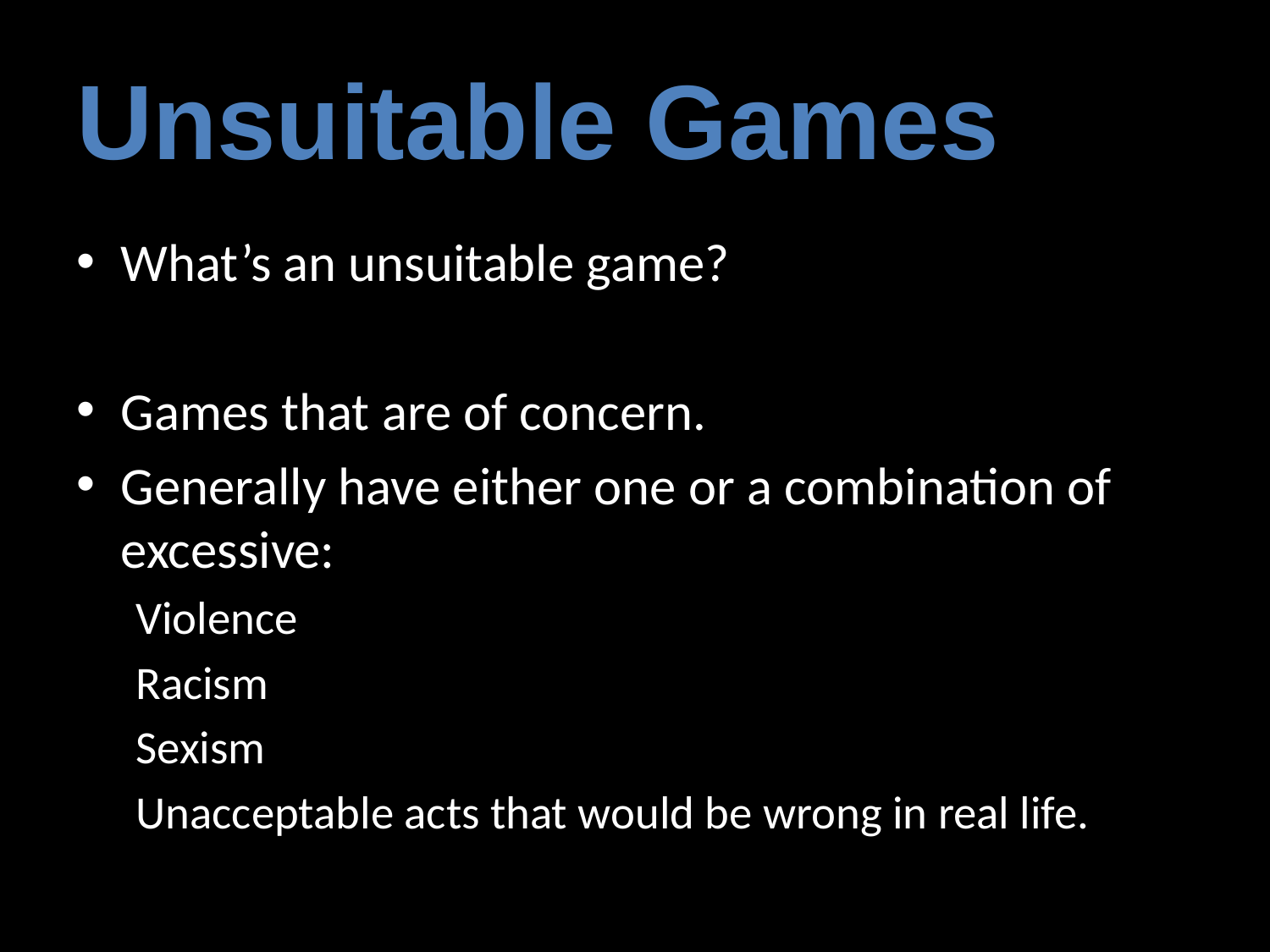

# Unsuitable Games
What’s an unsuitable game?

Games that are of concern.
Generally have either one or a combination of excessive:
Violence
Racism
Sexism
Unacceptable acts that would be wrong in real life.